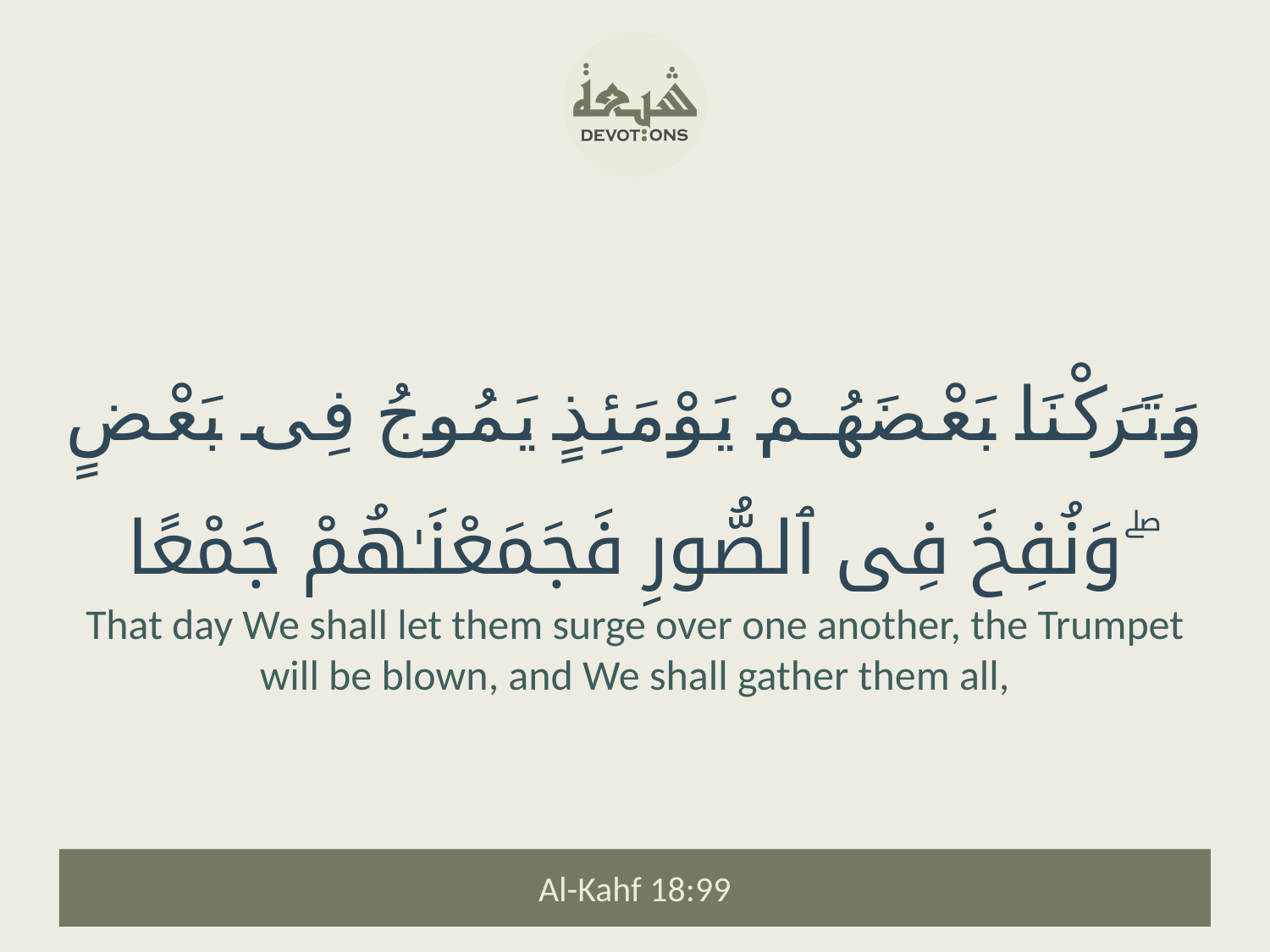

وَتَرَكْنَا بَعْضَهُمْ يَوْمَئِذٍ يَمُوجُ فِى بَعْضٍ ۖ وَنُفِخَ فِى ٱلصُّورِ فَجَمَعْنَـٰهُمْ جَمْعًا
That day We shall let them surge over one another, the Trumpet will be blown, and We shall gather them all,
Al-Kahf 18:99